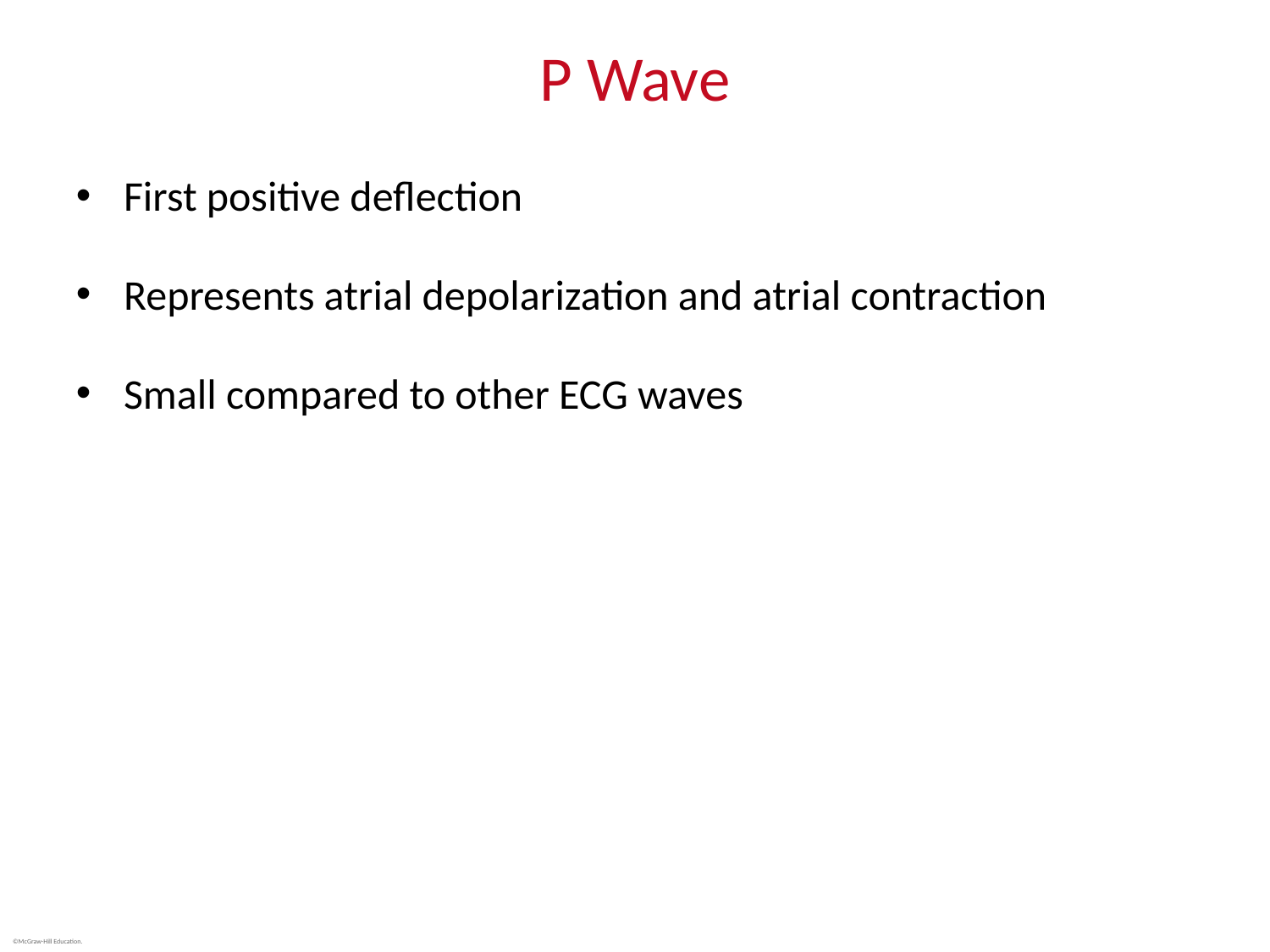

# P Wave
First positive deflection
Represents atrial depolarization and atrial contraction
Small compared to other ECG waves